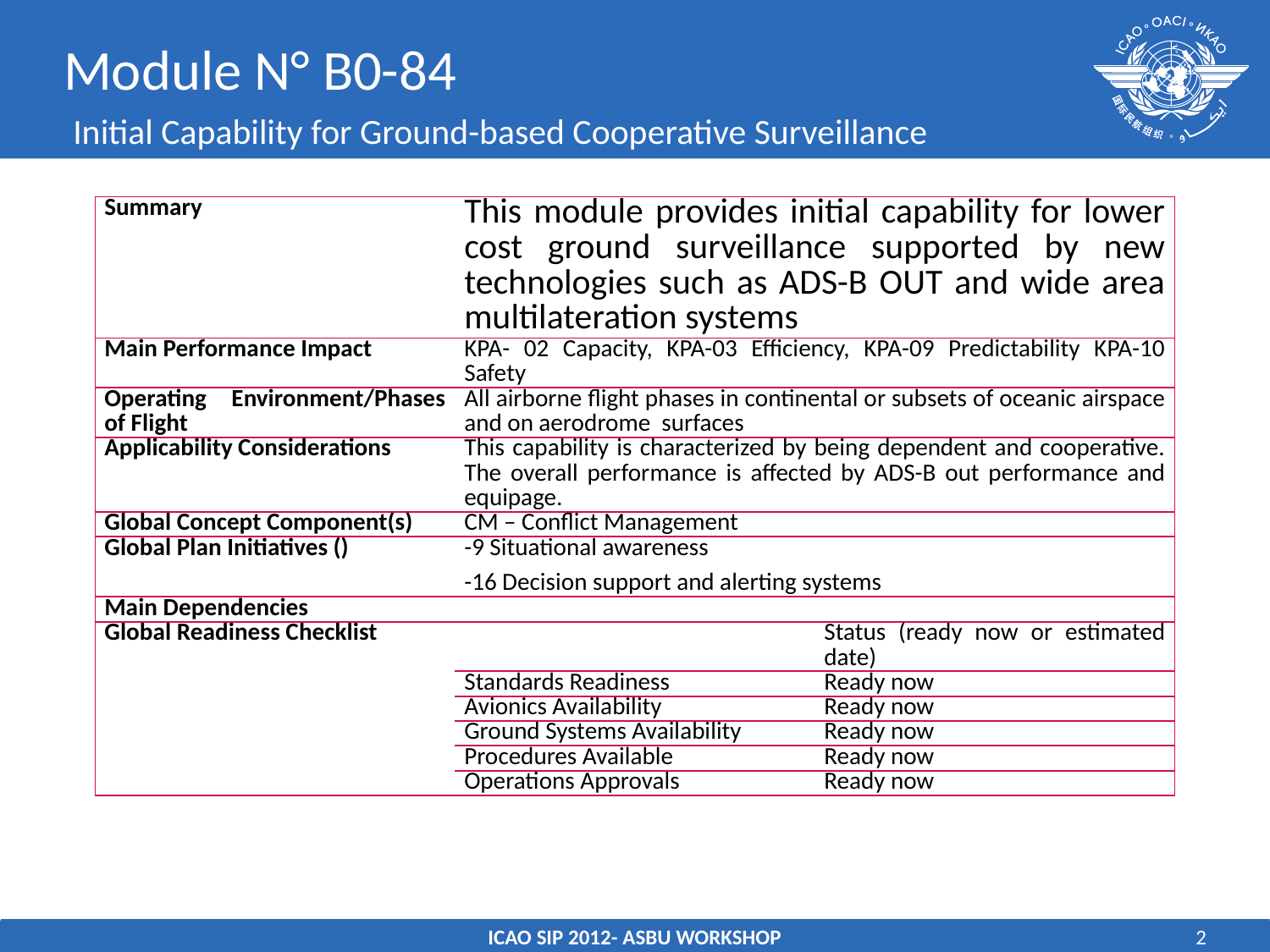

# Module N° B0-84 Initial Capability for Ground-based Cooperative Surveillance
| Summary | This module provides initial capability for lower cost ground surveillance supported by new technologies such as ADS-B OUT and wide area multilateration systems |  |
| --- | --- | --- |
| Main Performance Impact | KPA- 02 Capacity, KPA-03 Efficiency, KPA-09 Predictability KPA-10 Safety |  |
| Operating Environment/Phases of Flight | All airborne flight phases in continental or subsets of oceanic airspace and on aerodrome surfaces |  |
| Applicability Considerations | This capability is characterized by being dependent and cooperative. The overall performance is affected by ADS-B out performance and equipage. |  |
| Global Concept Component(s) | CM – Conflict Management |  |
| Global Plan Initiatives () | -9 Situational awareness -16 Decision support and alerting systems |  |
| Main Dependencies |  |  |
| Global Readiness Checklist |  | Status (ready now or estimated date) |
|  | Standards Readiness | Ready now |
|  | Avionics Availability | Ready now |
|  | Ground Systems Availability | Ready now |
|  | Procedures Available | Ready now |
|  | Operations Approvals | Ready now |
ICAO SIP 2012- ASBU WORKSHOP
2